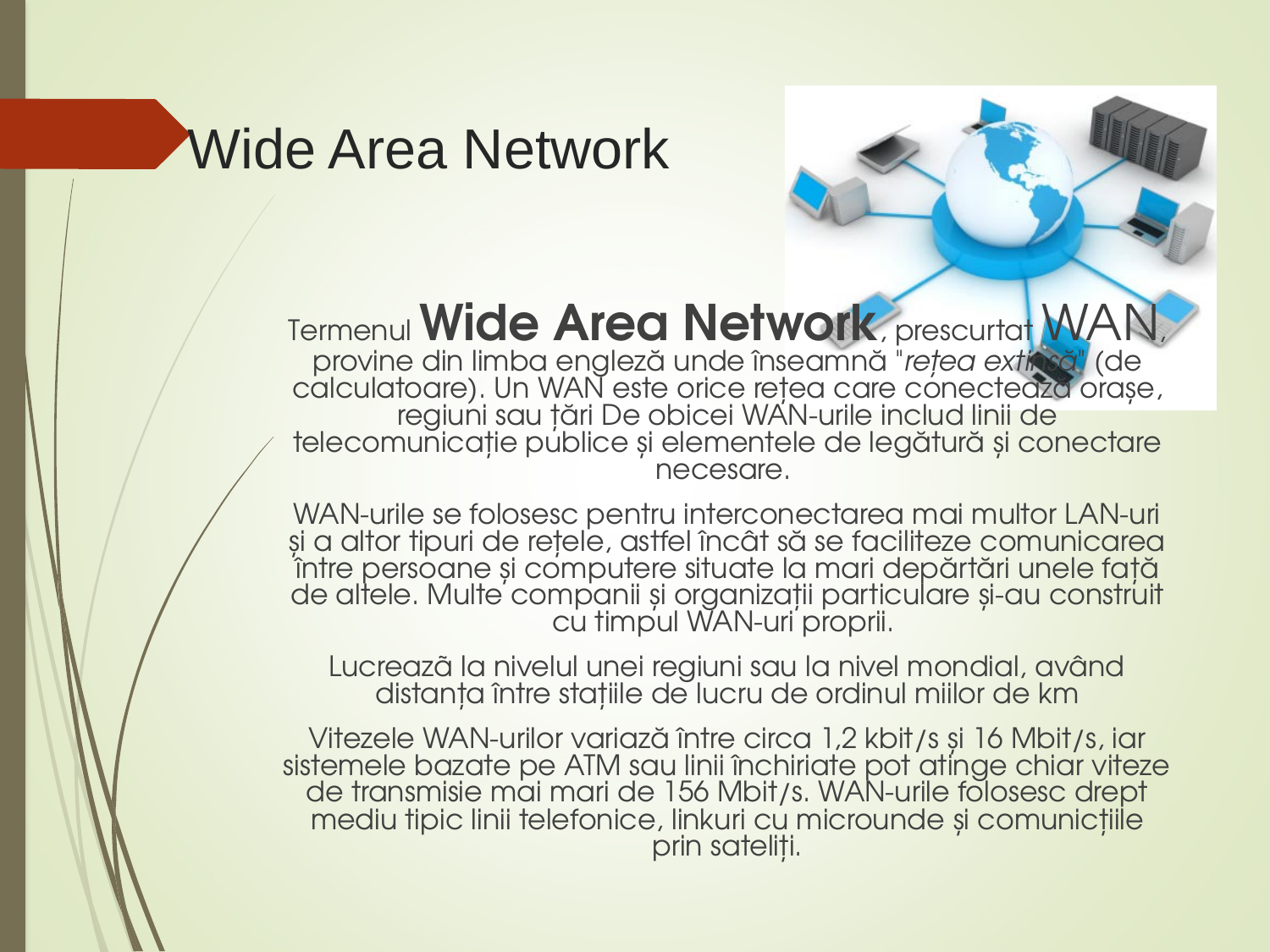

# Wide Area Network
Termenul Wide Area Network, prescurtat WAN, provine din limba engleză unde înseamnă "reţea extinsă" (de calculatoare). Un WAN este orice reţea care conectează oraşe, regiuni sau ţări De obicei WAN-urile includ linii de telecomunicaţie publice şi elementele de legătură şi conectare necesare.
WAN-urile se folosesc pentru interconectarea mai multor LAN-uri şi a altor tipuri de reţele, astfel încât să se faciliteze comunicarea între persoane şi computere situate la mari depărtări unele faţă de altele. Multe companii şi organizaţii particulare şi-au construit cu timpul WAN-uri proprii.
Lucreazã la nivelul unei regiuni sau la nivel mondial, având distanţa între staţiile de lucru de ordinul miilor de km
Vitezele WAN-urilor variază între circa 1,2 kbit/s şi 16 Mbit/s, iar sistemele bazate pe ATM sau linii închiriate pot atinge chiar viteze de transmisie mai mari de 156 Mbit/s. WAN-urile folosesc drept mediu tipic linii telefonice, linkuri cu microunde şi comunicţiile prin sateliţi.